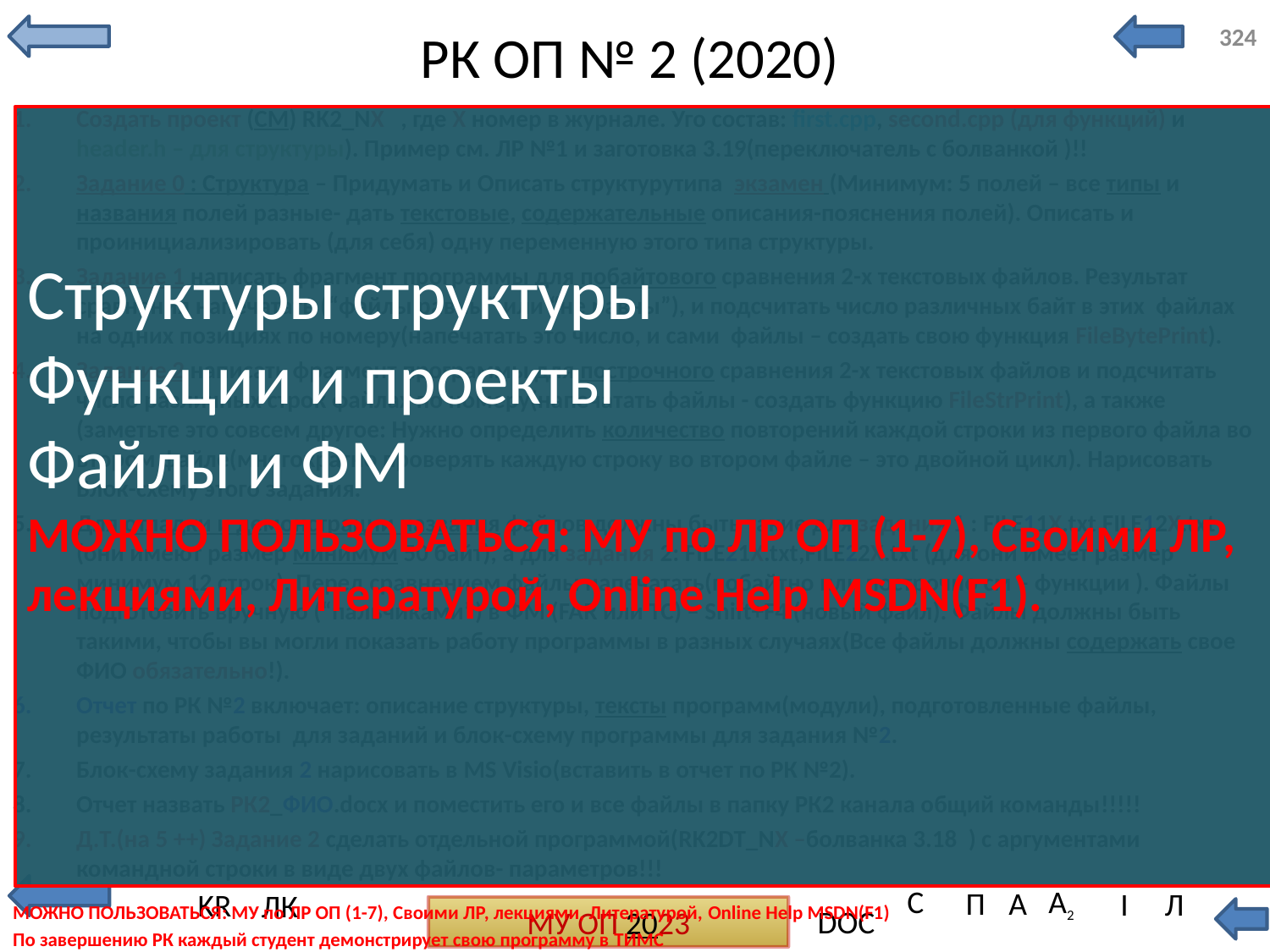

# РК ОП № 2 (2020)
324
Создать проект (СМ) RK2_NX   , где X номер в журнале. Уго состав: first.cpp, second.cpp (для функций) и header.h – для структуры). Пример см. ЛР №1 и заготовка 3.19(переключатель с болванкой )!!
Задание 0 : Структура – Придумать и Описать структурутипа  экзамен (Минимум: 5 полей – все типы и названия полей разные- дать текстовые, содержательные описания-пояснения полей). Описать и проинициализировать (для себя) одну переменную этого типа структуры.
Задание 1 написать фрагмент программы для побайтового сравнения 2-х текстовых файлов. Результат сравнения напечатать (“файлы равны” или “не равны”), и подсчитать число различных байт в этих  файлах на одних позициях по номеру(напечатать это число, и сами  файлы – создать свою функция FileBytePrint).
Задание 2 написать фрагмент программы для построчного сравнения 2-х текстовых файлов и подсчитать число различных строк файлах по номеру(напечатать файлы - создать функцию FileStrPrint), а также (заметьте это совсем другое: Нужно определить количество повторений каждой строки из первого файла во втором файле(многократно проверять каждую строку во втором файле – это двойной цикл). Нарисовать Блок-схему этого задания.
Для отладки и демонстрации названия файлов должны быть такие для задания 1 : FILE11X.txt FILE12X.txt (они имеют размер минимум 50 байт), а для задания 2: FILE21X.txt,FILE22X.txt (для они имеет размер минимум 12 строк). Перед сравнением файлы напечатать(побайтно или построчно см – функции ). Файлы подготовить вручную (“пальчиками”) в ФМ (FAR или TC) – Shift+F4 (новый файл). Файлы должны быть такими, чтобы вы могли показать работу программы в разных случаях(Все файлы должны содержать свое ФИО обязательно!).
Отчет по РК №2 включает: описание структуры, тексты программ(модули), подготовленные файлы, результаты работы  для заданий и блок-схему программы для задания №2.
Блок-схему задания 2 нарисовать в MS Visio(вставить в отчет по РК №2).
Отчет назвать РК2_ФИО.docx и поместить его и все файлы в папку РК2 канала общий команды!!!!!
Д.Т.(на 5 ++) Задание 2 сделать отдельной программой(RK2DT_NX –болванка 3.18  ) с аргументами командной строки в виде двух файлов- параметров!!!

МОЖНО ПОЛЬЗОВАТЬСЯ: МУ по ЛР ОП (1-7), Своими ЛР, лекциями, Литературой, Online Help MSDN(F1)
По завершению РК каждый студент демонстрирует свою программу в ТИМС

Структуры структуры
Функции и проекты
Файлы и ФМ
МОЖНО ПОЛЬЗОВАТЬСЯ: МУ по ЛР ОП (1-7), Своими ЛР, лекциями, Литературой, Online Help MSDN(F1).